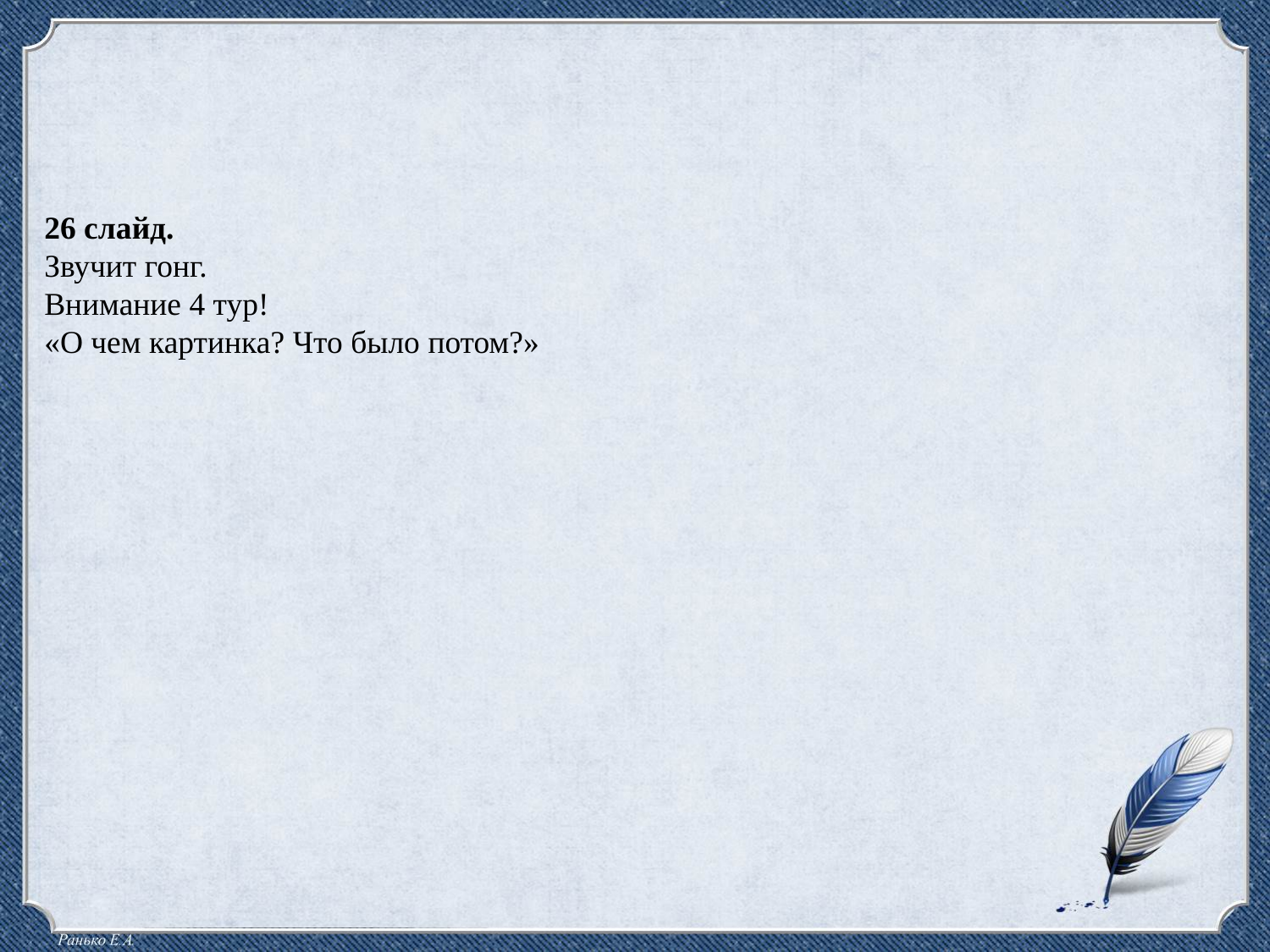

26 слайд.
Звучит гонг.
Внимание 4 тур!
«О чем картинка? Что было потом?»